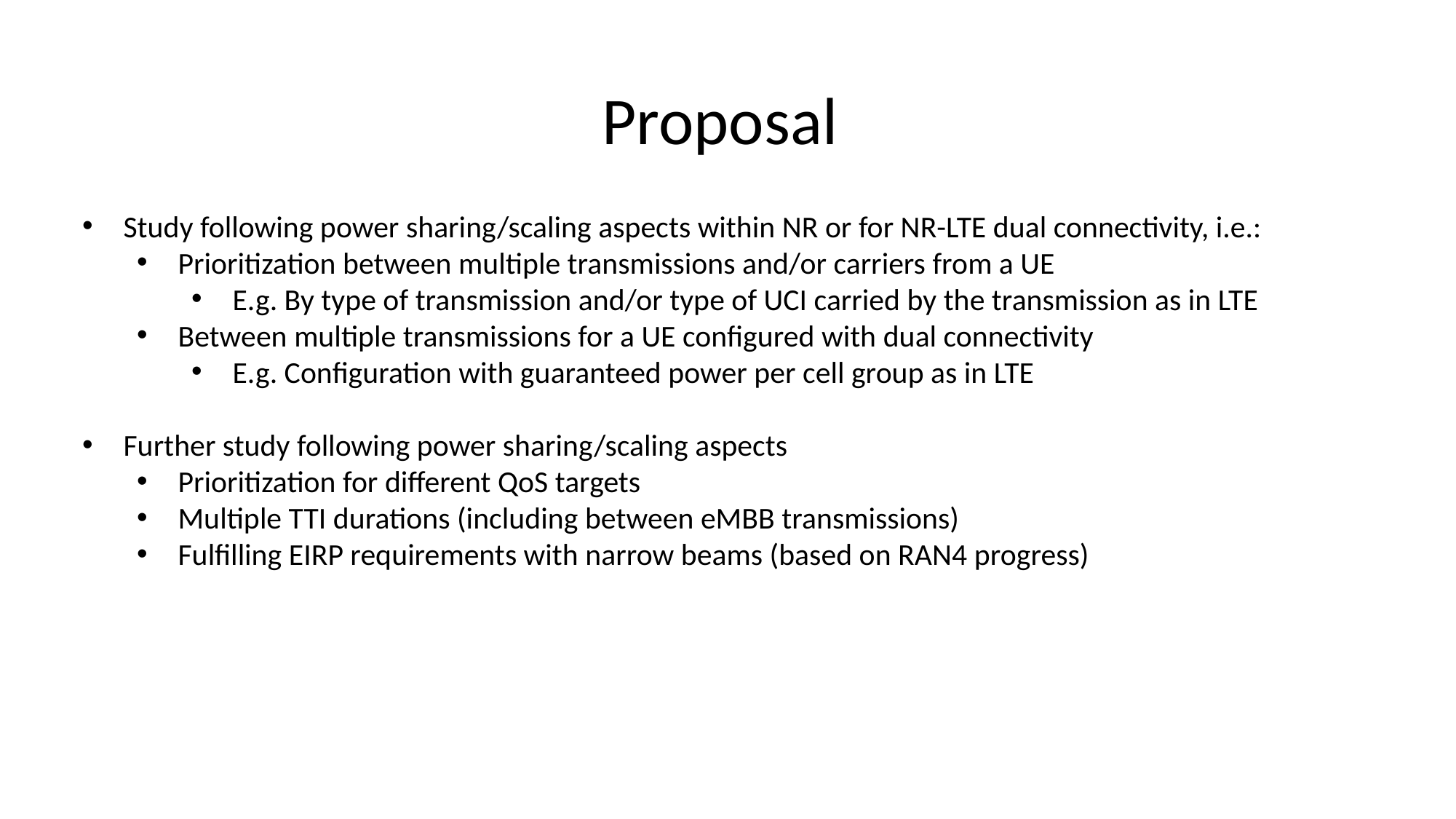

# Proposal
Study following power sharing/scaling aspects within NR or for NR-LTE dual connectivity, i.e.:
Prioritization between multiple transmissions and/or carriers from a UE
E.g. By type of transmission and/or type of UCI carried by the transmission as in LTE
Between multiple transmissions for a UE configured with dual connectivity
E.g. Configuration with guaranteed power per cell group as in LTE

Further study following power sharing/scaling aspects
Prioritization for different QoS targets
Multiple TTI durations (including between eMBB transmissions)
Fulfilling EIRP requirements with narrow beams (based on RAN4 progress)